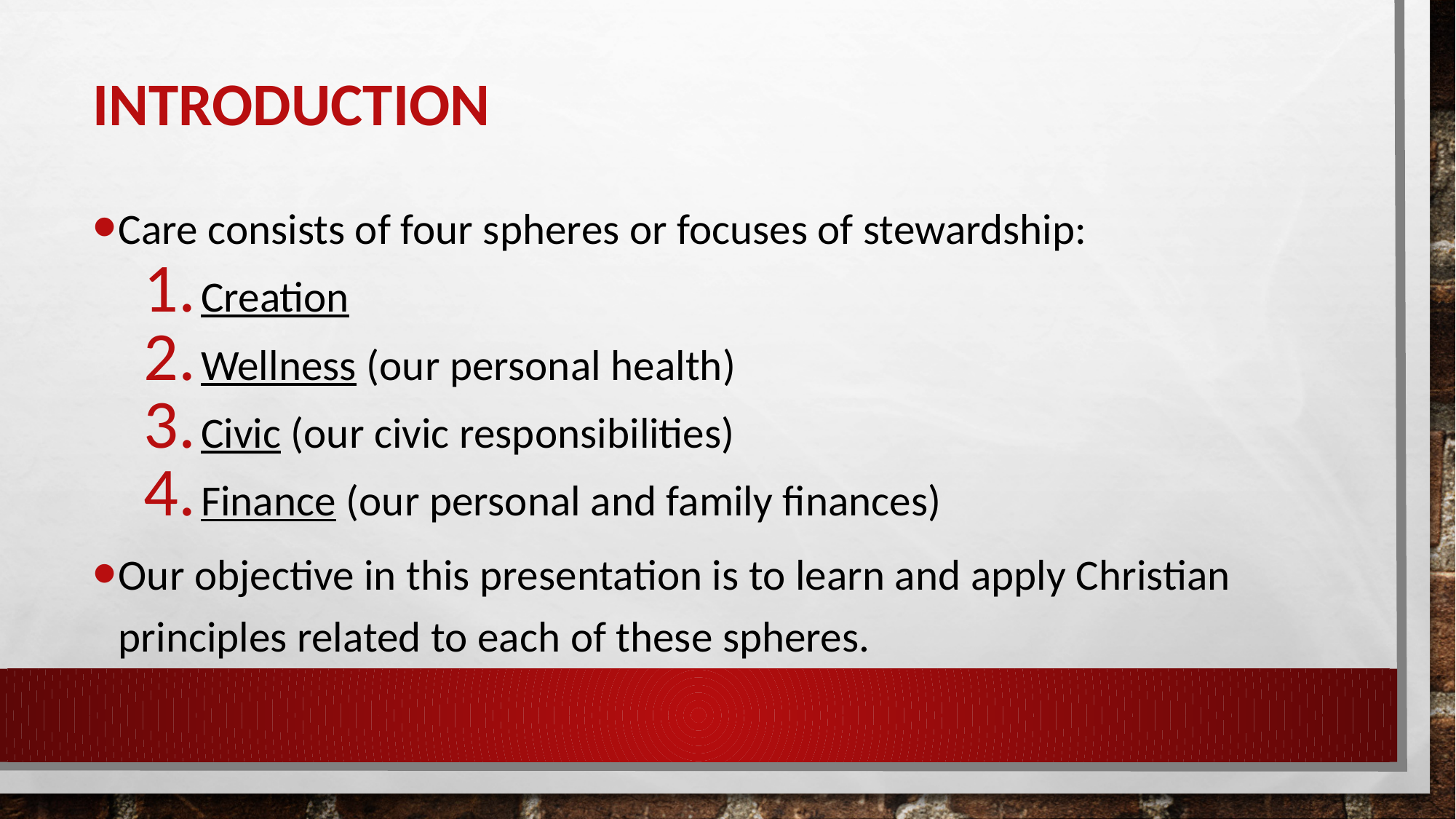

# Introduction
Care consists of four spheres or focuses of stewardship:
Creation
Wellness (our personal health)
Civic (our civic responsibilities)
Finance (our personal and family finances)
Our objective in this presentation is to learn and apply Christian principles related to each of these spheres.